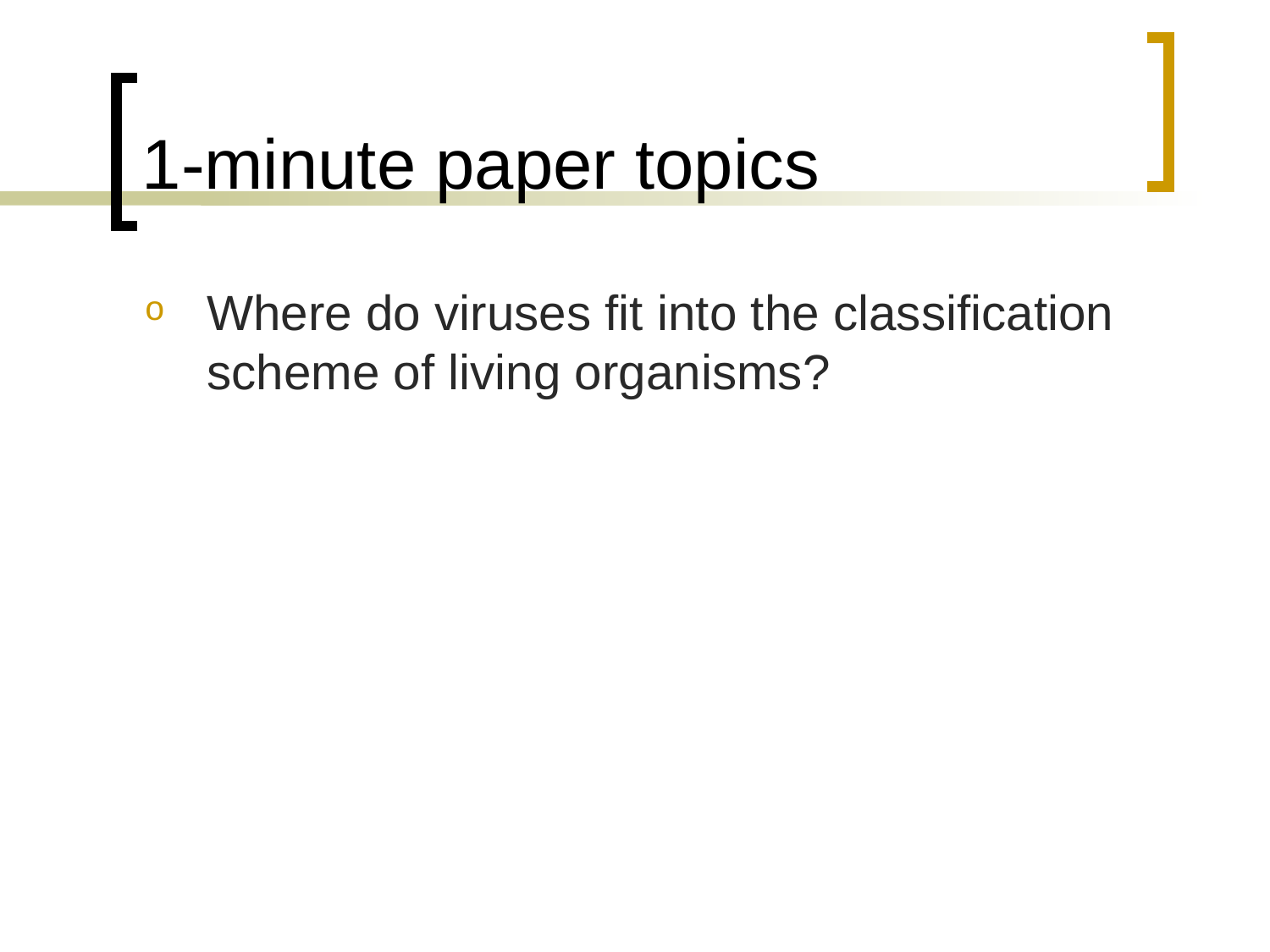

# 1-minute paper topics
Where do viruses fit into the classification scheme of living organisms?